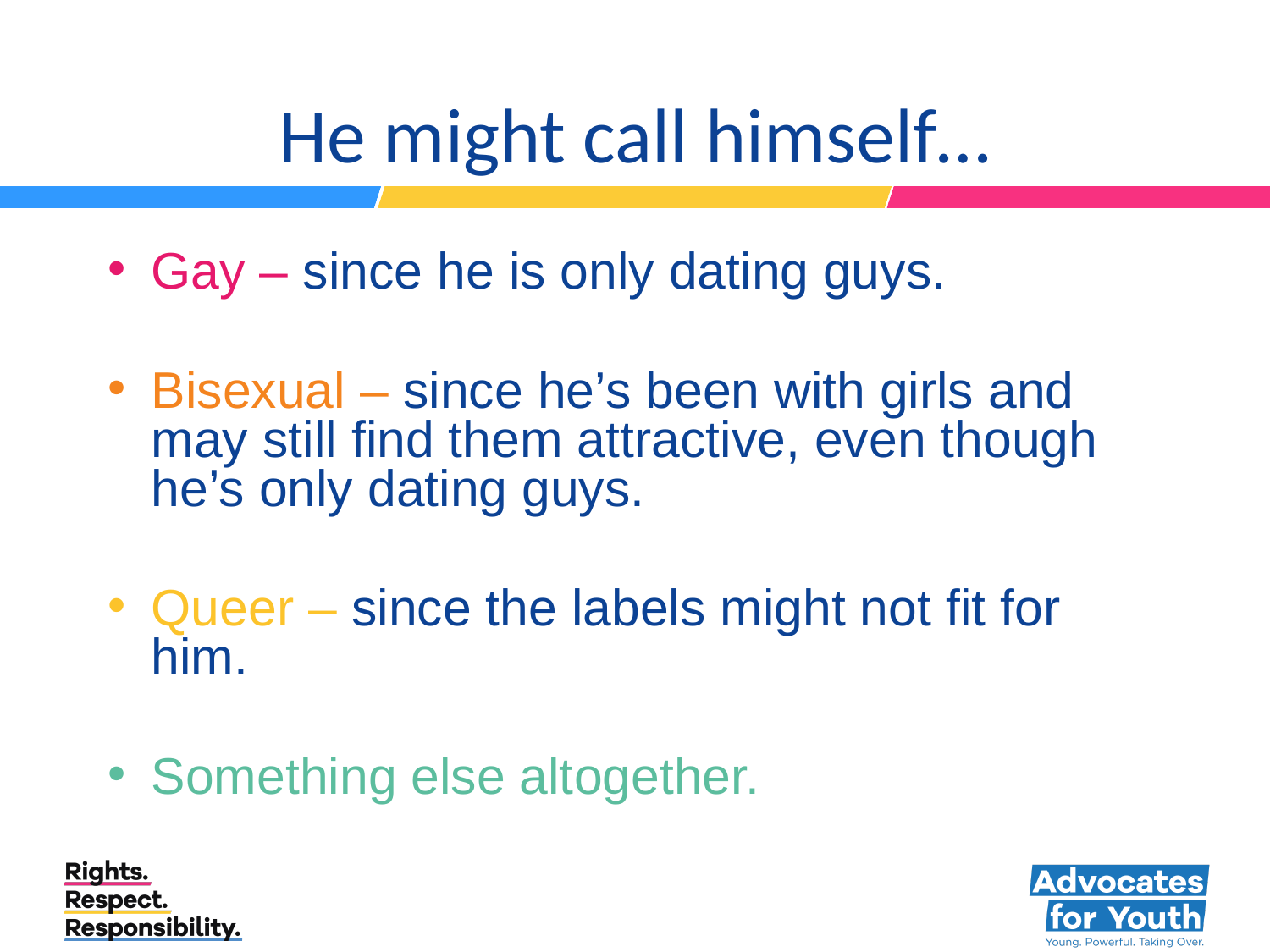

# He might call himself…
Gay – since he is only dating guys.

Bisexual – since he’s been with girls and may still find them attractive, even though he’s only dating guys.

Queer – since the labels might not fit for him.

Something else altogether.